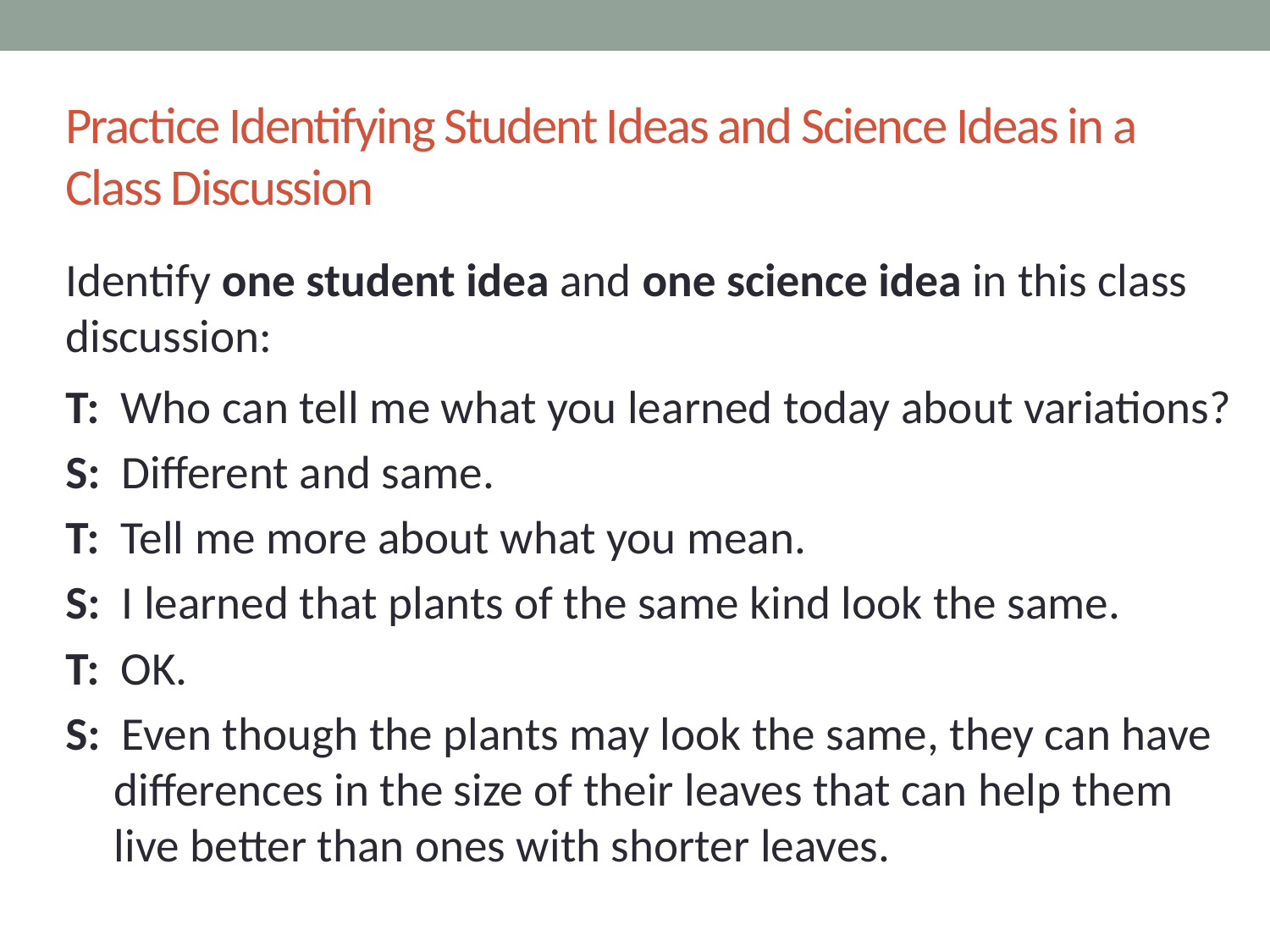

# Practice Identifying Student Ideas and Science Ideas in a Class Discussion
Identify one student idea and one science idea in this class discussion:
T:  Who can tell me what you learned today about variations?
S:  Different and same.
T:  Tell me more about what you mean.
S:  I learned that plants of the same kind look the same.
T:  OK.
S:  Even though the plants may look the same, they can have
 differences in the size of their leaves that can help them
 live better than ones with shorter leaves.